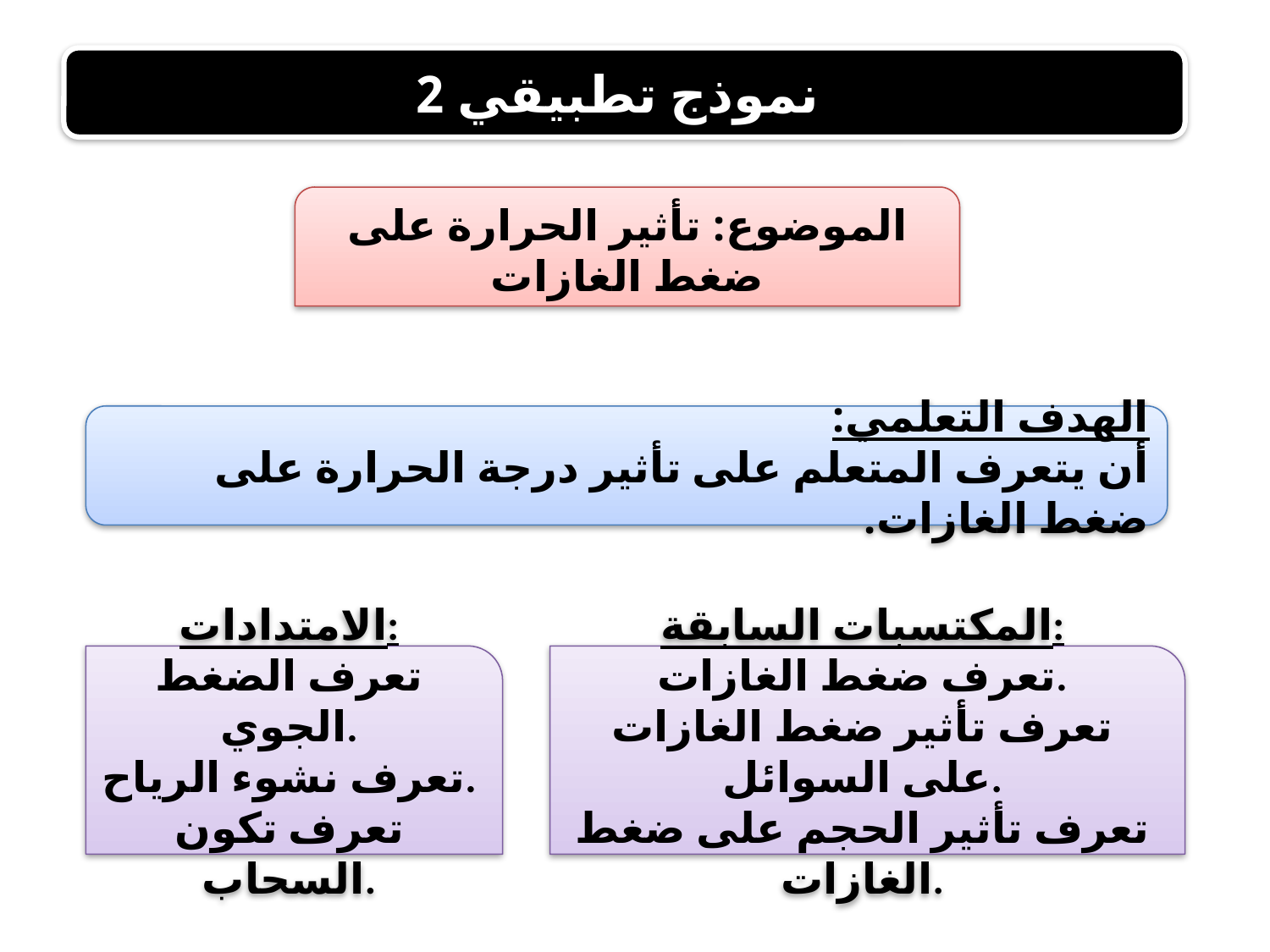

نموذج تطبيقي 2
الموضوع: تأثير الحرارة على ضغط الغازات
الهدف التعلمي:
أن يتعرف المتعلم على تأثير درجة الحرارة على ضغط الغازات.
الامتدادات:
تعرف الضغط الجوي.
تعرف نشوء الرياح.
تعرف تكون السحاب.
المكتسبات السابقة:
تعرف ضغط الغازات.
تعرف تأثير ضغط الغازات على السوائل.
تعرف تأثير الحجم على ضغط الغازات.